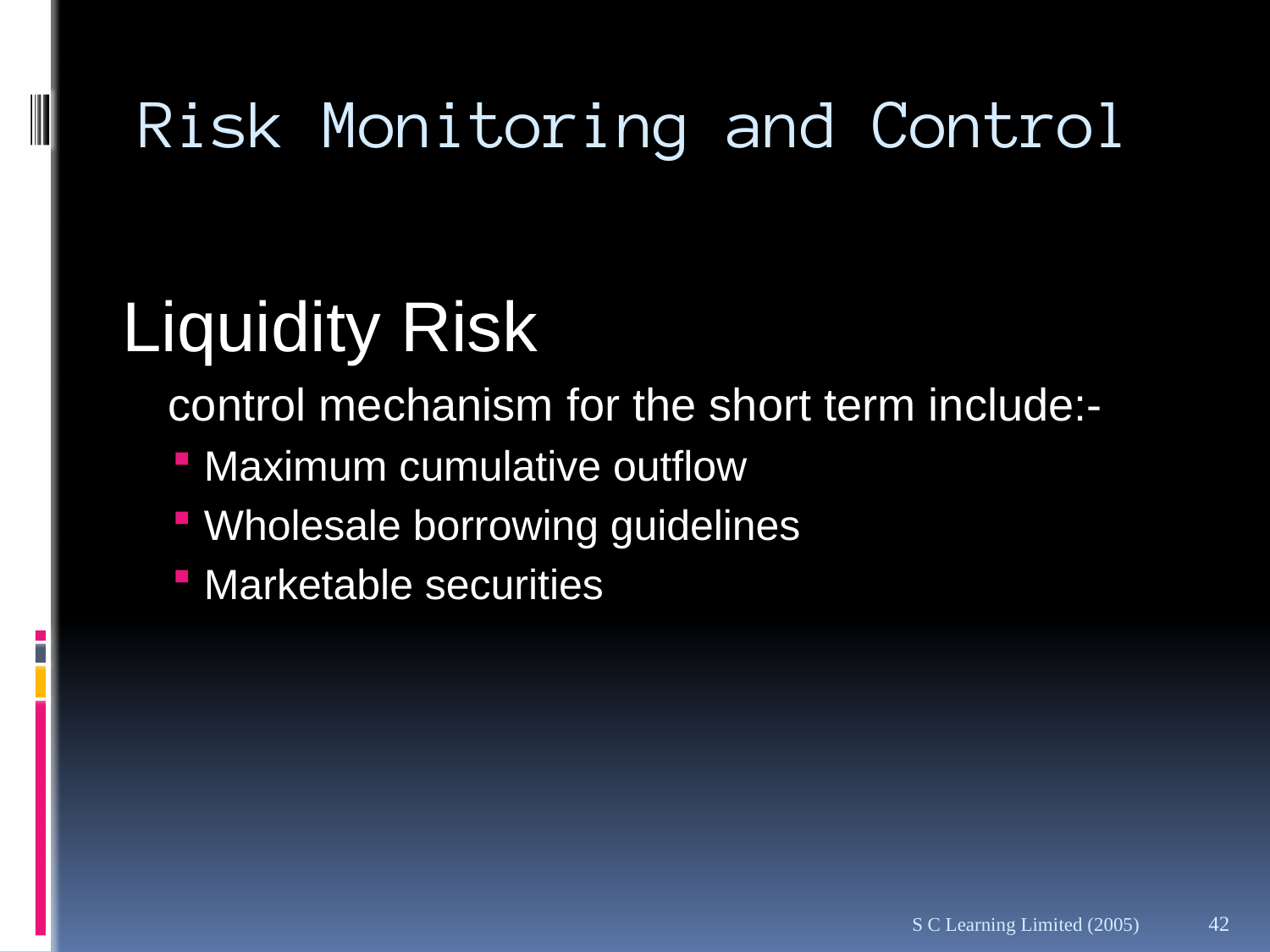

# Risk Monitoring and Control
	Liquidity Risk
	control mechanism for the short term include:-
Maximum cumulative outflow
Wholesale borrowing guidelines
Marketable securities
S C Learning Limited (2005)
42